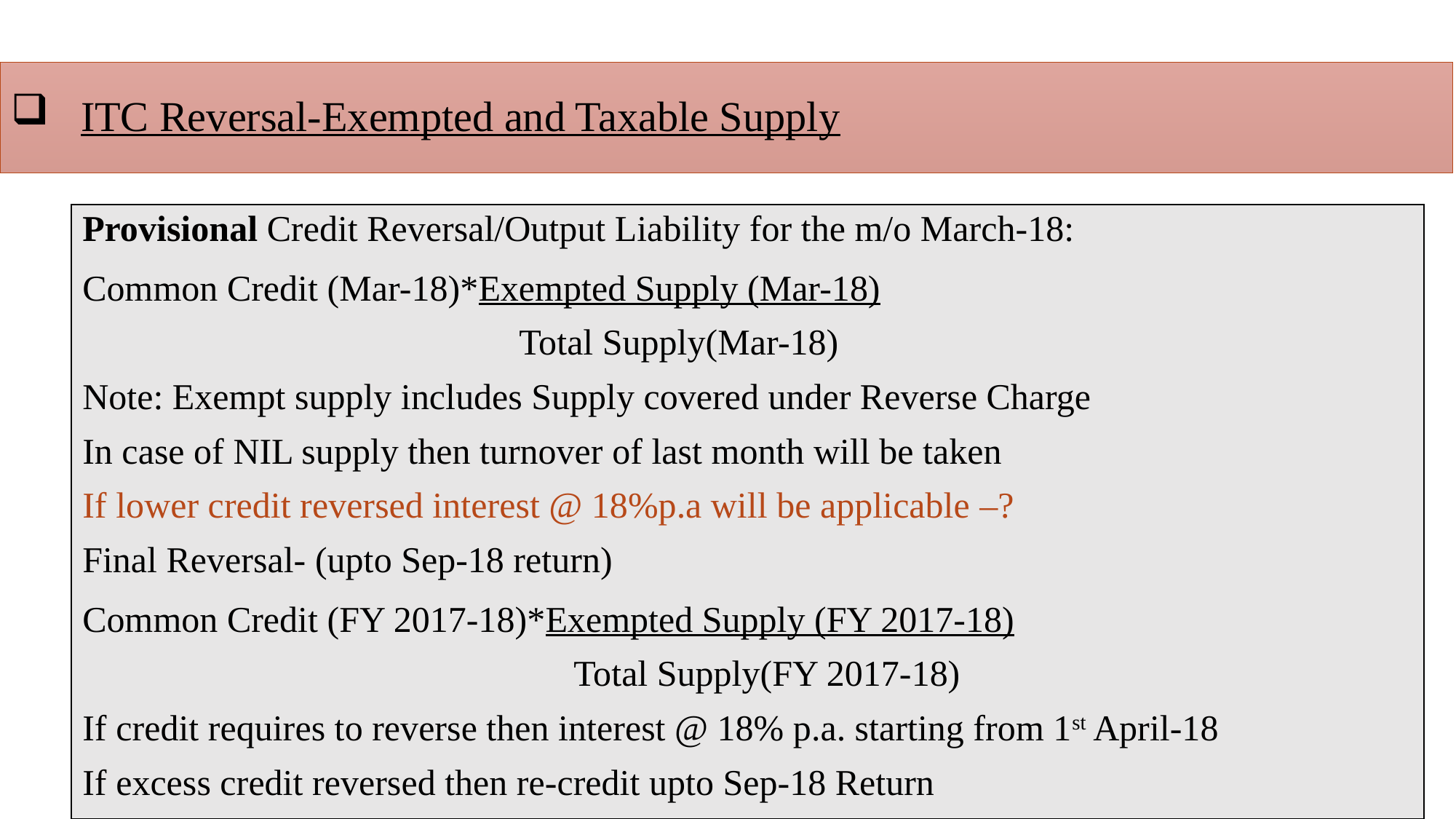

# ITC Reversal-Exempted and Taxable Supply
Provisional Credit Reversal/Output Liability for the m/o March-18:
Common Credit (Mar-18)*Exempted Supply (Mar-18)
				Total Supply(Mar-18)
Note: Exempt supply includes Supply covered under Reverse Charge
In case of NIL supply then turnover of last month will be taken
If lower credit reversed interest @ 18%p.a will be applicable –?
Final Reversal- (upto Sep-18 return)
Common Credit (FY 2017-18)*Exempted Supply (FY 2017-18)
				      Total Supply(FY 2017-18)
If credit requires to reverse then interest @ 18% p.a. starting from 1st April-18
If excess credit reversed then re-credit upto Sep-18 Return